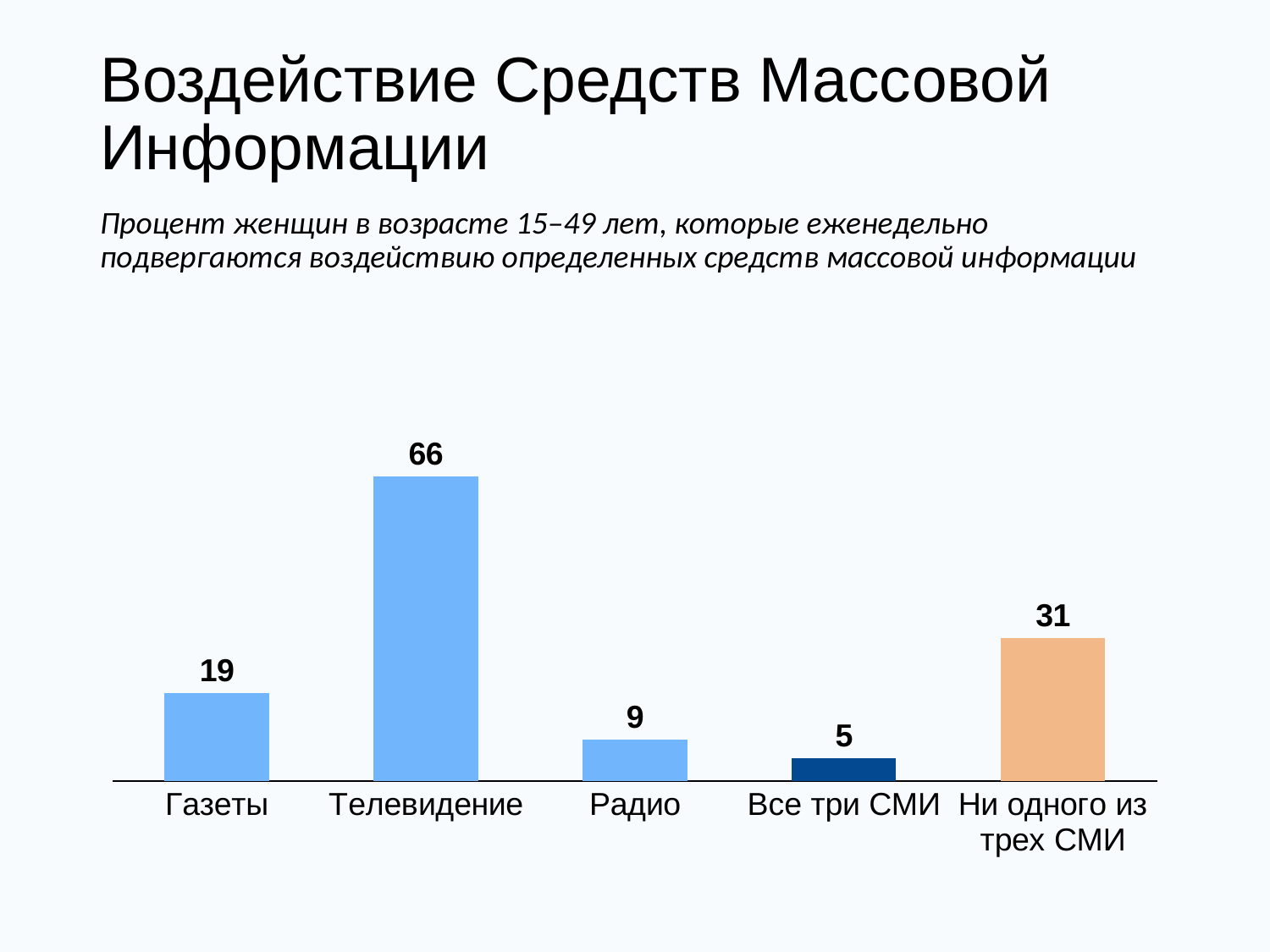

# Воздействие Средств Массовой Информации
Процент женщин в возрасте 15–49 лет, которые еженедельно подвергаются воздействию определенных средств массовой информации

### Chart

| Category | Women |
|---|---|
| Газеты | 19.0 |
| Телевидение | 66.0 |
| Радио | 9.0 |
| Все три СМИ | 5.0 |
| Ни одного из трех СМИ | 31.0 |